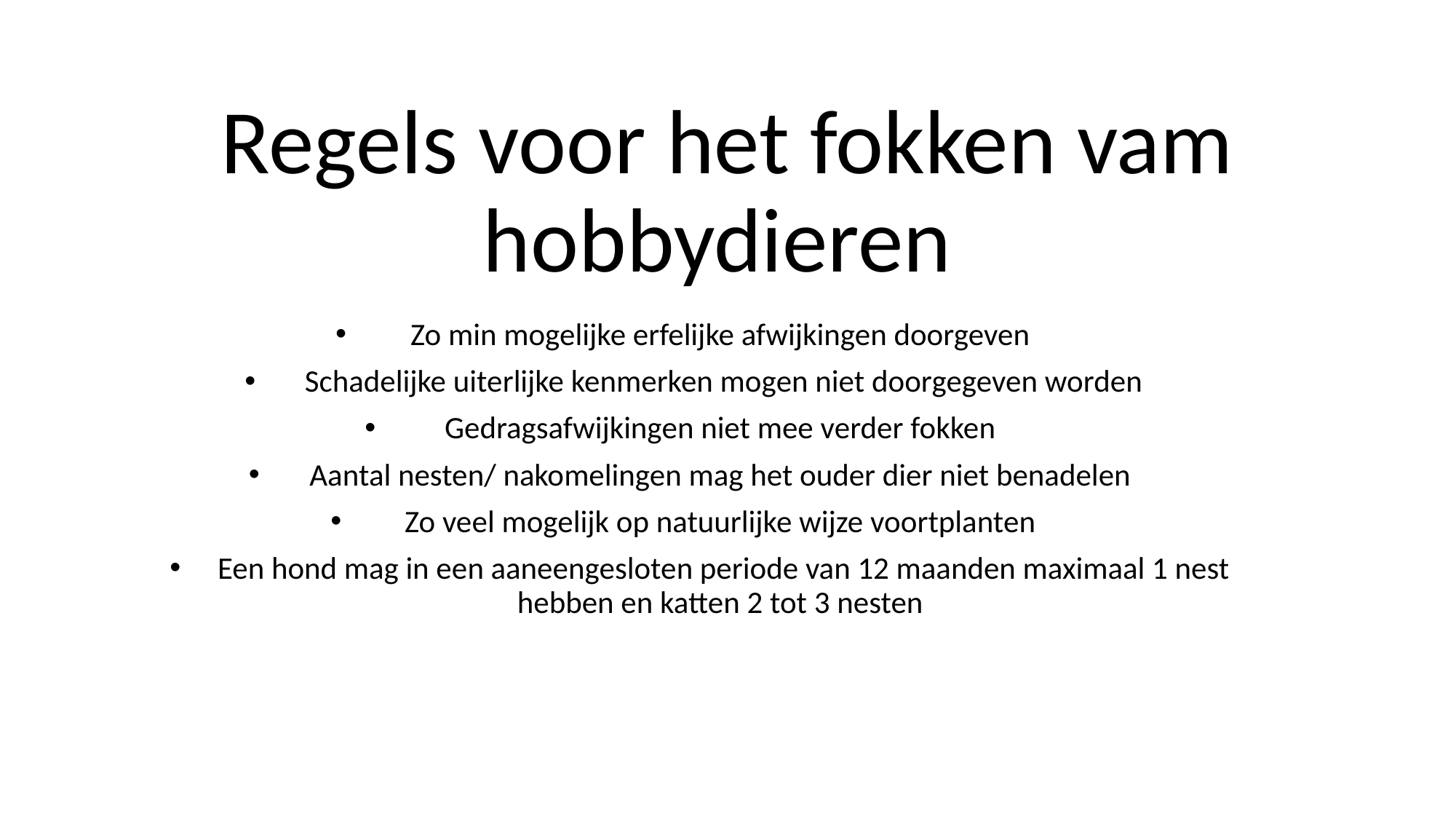

# Regels voor het fokken vam hobbydieren
Zo min mogelijke erfelijke afwijkingen doorgeven
Schadelijke uiterlijke kenmerken mogen niet doorgegeven worden
Gedragsafwijkingen niet mee verder fokken
Aantal nesten/ nakomelingen mag het ouder dier niet benadelen
Zo veel mogelijk op natuurlijke wijze voortplanten
Een hond mag in een aaneengesloten periode van 12 maanden maximaal 1 nest hebben en katten 2 tot 3 nesten